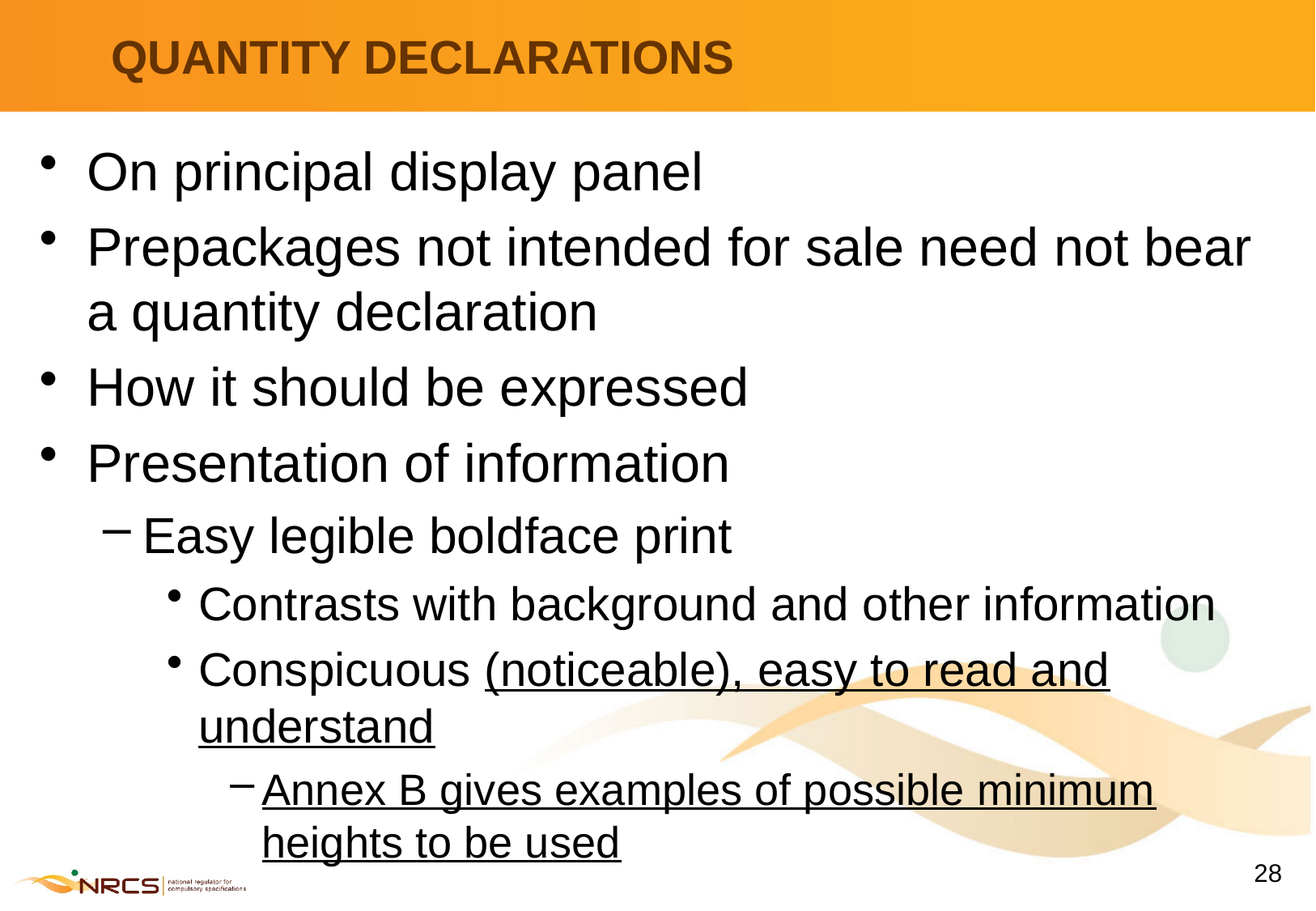

# QUANTITY DECLARATIONS
On principal display panel
Prepackages not intended for sale need not bear a quantity declaration
How it should be expressed
Presentation of information
Easy legible boldface print
Contrasts with background and other information
Conspicuous (noticeable), easy to read and understand
Annex B gives examples of possible minimum heights to be used

28